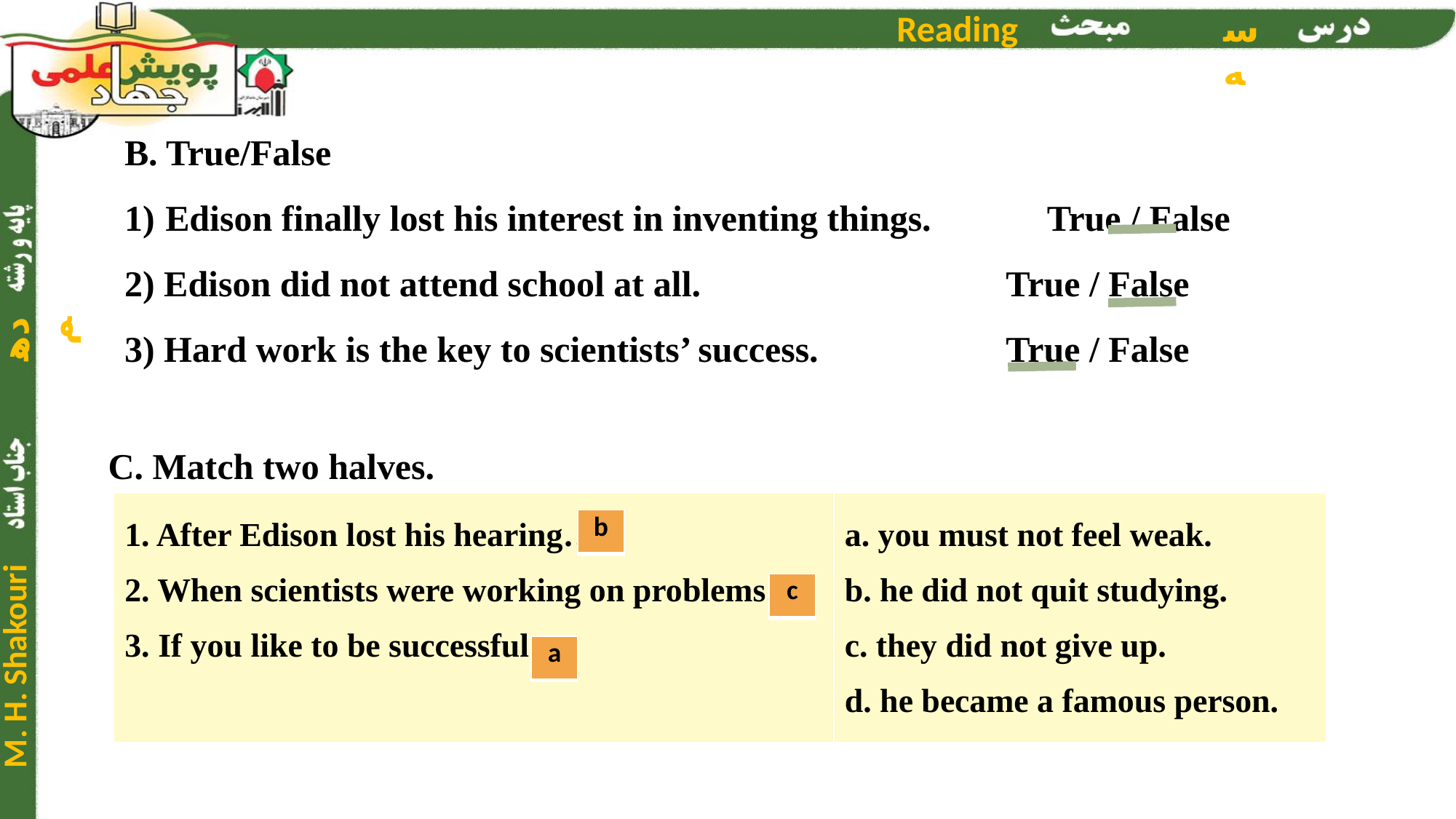

B. True/False
Edison finally lost his interest in inventing things.	 True / False
2) Edison did not attend school at all.			 True / False
3) Hard work is the key to scientists’ success.		 True / False
C. Match two halves.
| 1. After Edison lost his hearing… 2. When scientists were working on problems… 3. If you like to be successful… | a. you must not feel weak. b. he did not quit studying. c. they did not give up. d. he became a famous person. |
| --- | --- |
| b |
| --- |
| c |
| --- |
| a |
| --- |